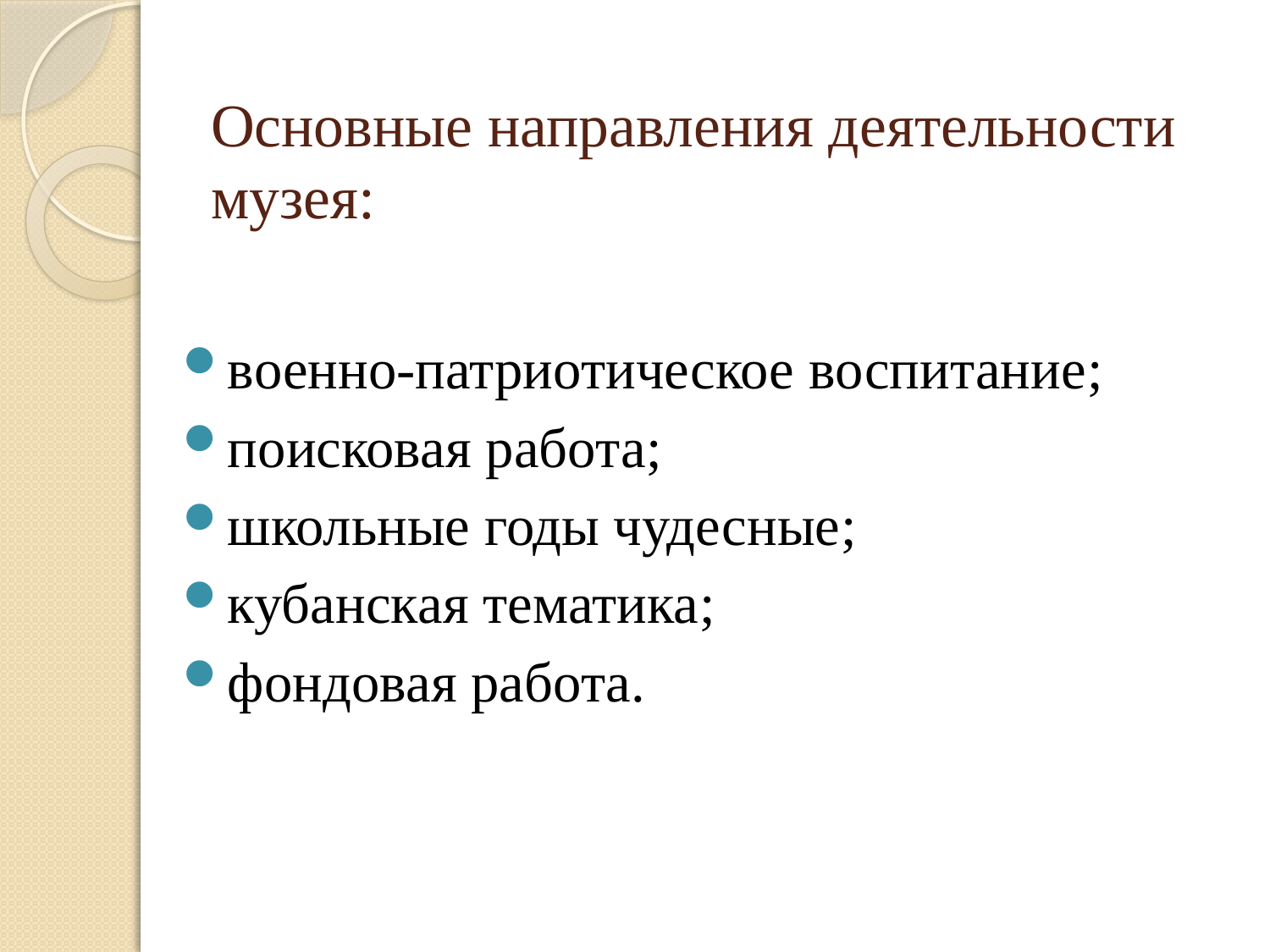

# Основные направления деятельности музея:

военно-патриотическое воспитание;
поисковая работа;
школьные годы чудесные;
кубанская тематика;
фондовая работа.